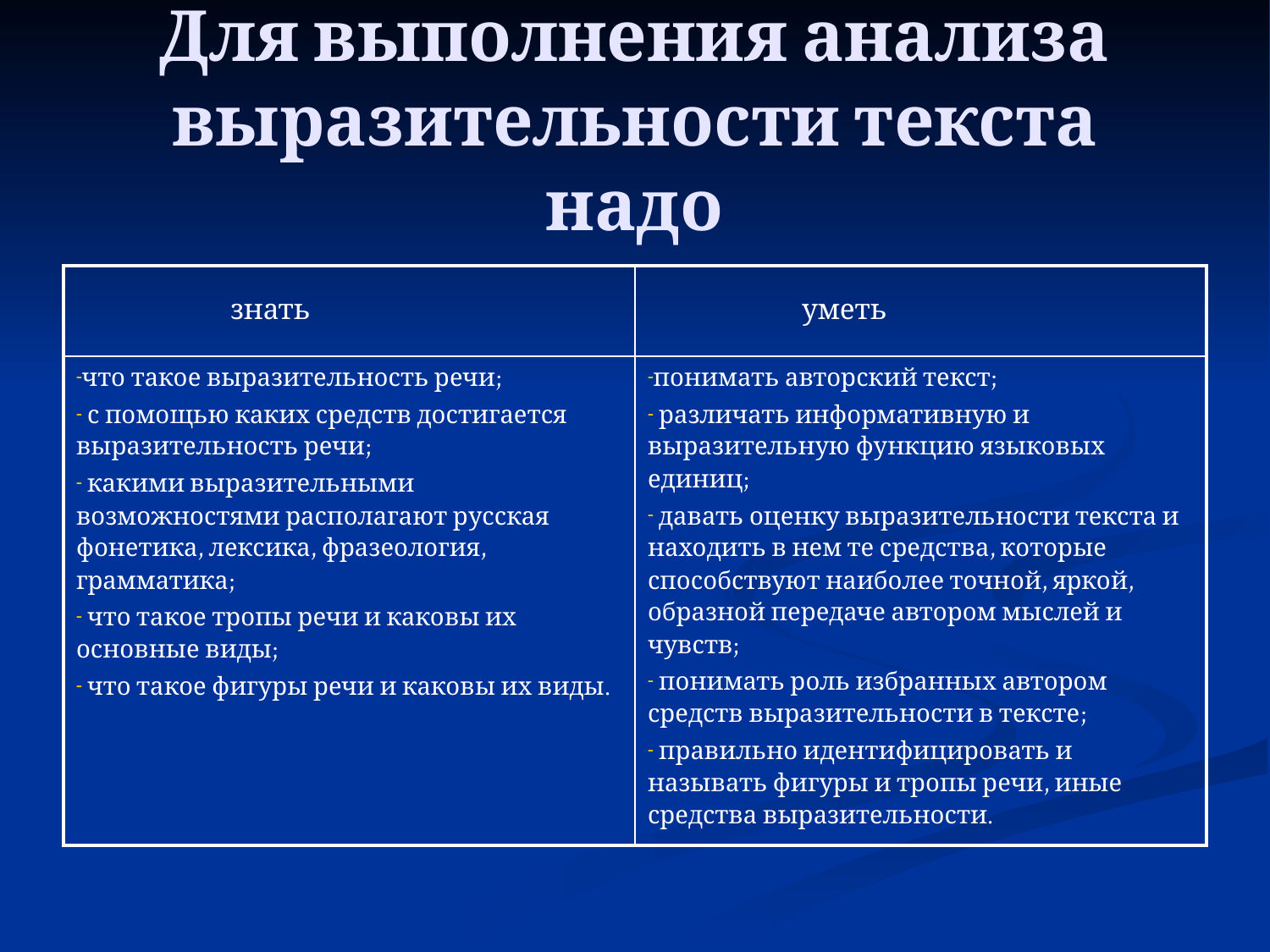

# Для выполнения анализа выразительности текста надо
| знать | уметь |
| --- | --- |
| что такое выразительность речи; с помощью каких средств достигается выразительность речи; какими выразительными возможностями располагают русская фонетика, лексика, фразеология, грамматика; что такое тропы речи и каковы их основные виды; что такое фигуры речи и каковы их виды. | понимать авторский текст; различать информативную и выразительную функцию языковых единиц; давать оценку выразительности текста и находить в нем те средства, которые способствуют наиболее точной, яркой, образной передаче автором мыслей и чувств; понимать роль избранных автором средств выразительности в тексте; правильно идентифицировать и называть фигуры и тропы речи, иные средства выразительности. |